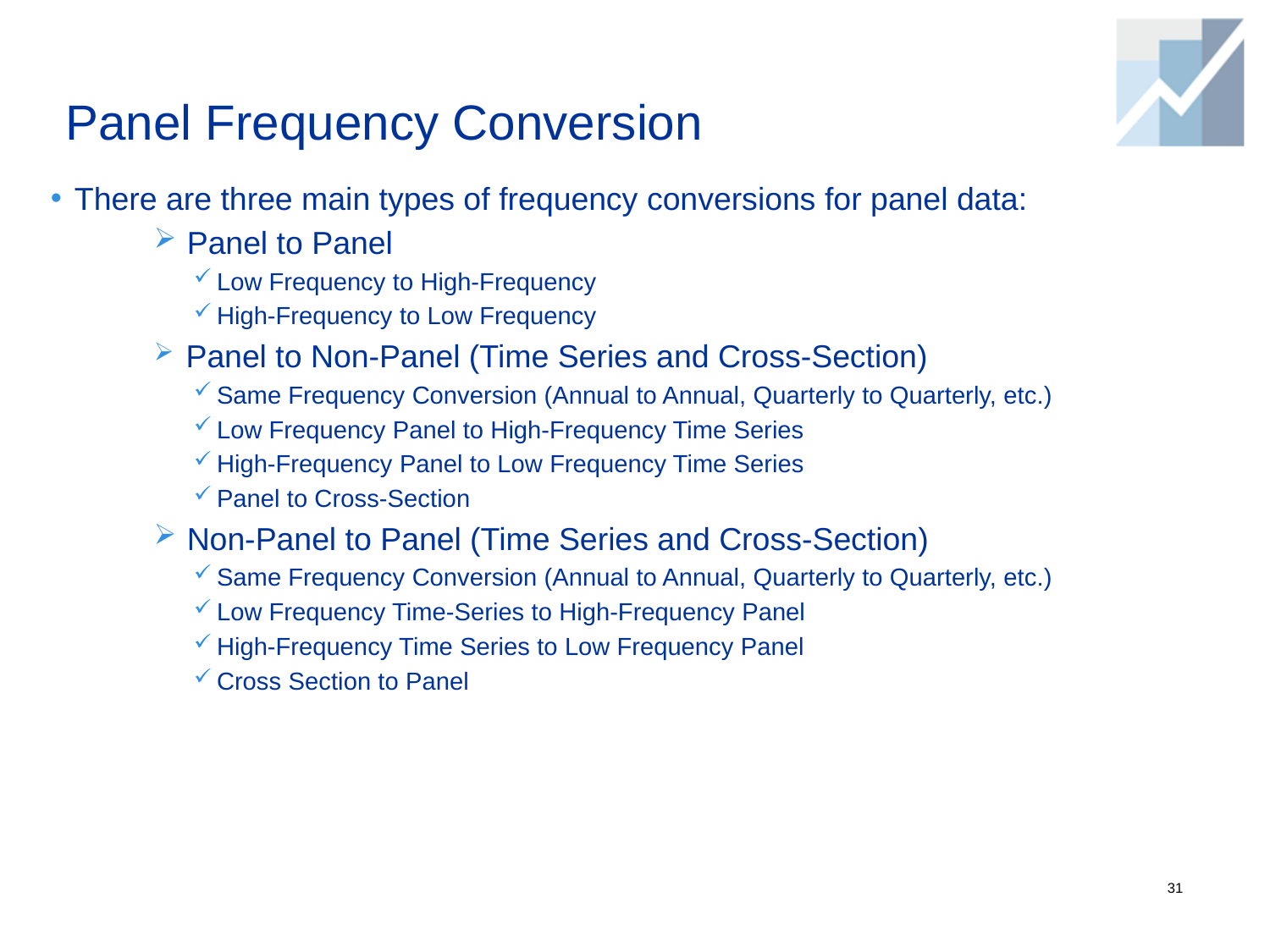

# Panel Frequency Conversion
There are three main types of frequency conversions for panel data:
 Panel to Panel
Low Frequency to High-Frequency
High-Frequency to Low Frequency
 Panel to Non-Panel (Time Series and Cross-Section)
Same Frequency Conversion (Annual to Annual, Quarterly to Quarterly, etc.)
Low Frequency Panel to High-Frequency Time Series
High-Frequency Panel to Low Frequency Time Series
Panel to Cross-Section
 Non-Panel to Panel (Time Series and Cross-Section)
Same Frequency Conversion (Annual to Annual, Quarterly to Quarterly, etc.)
Low Frequency Time-Series to High-Frequency Panel
High-Frequency Time Series to Low Frequency Panel
Cross Section to Panel

31